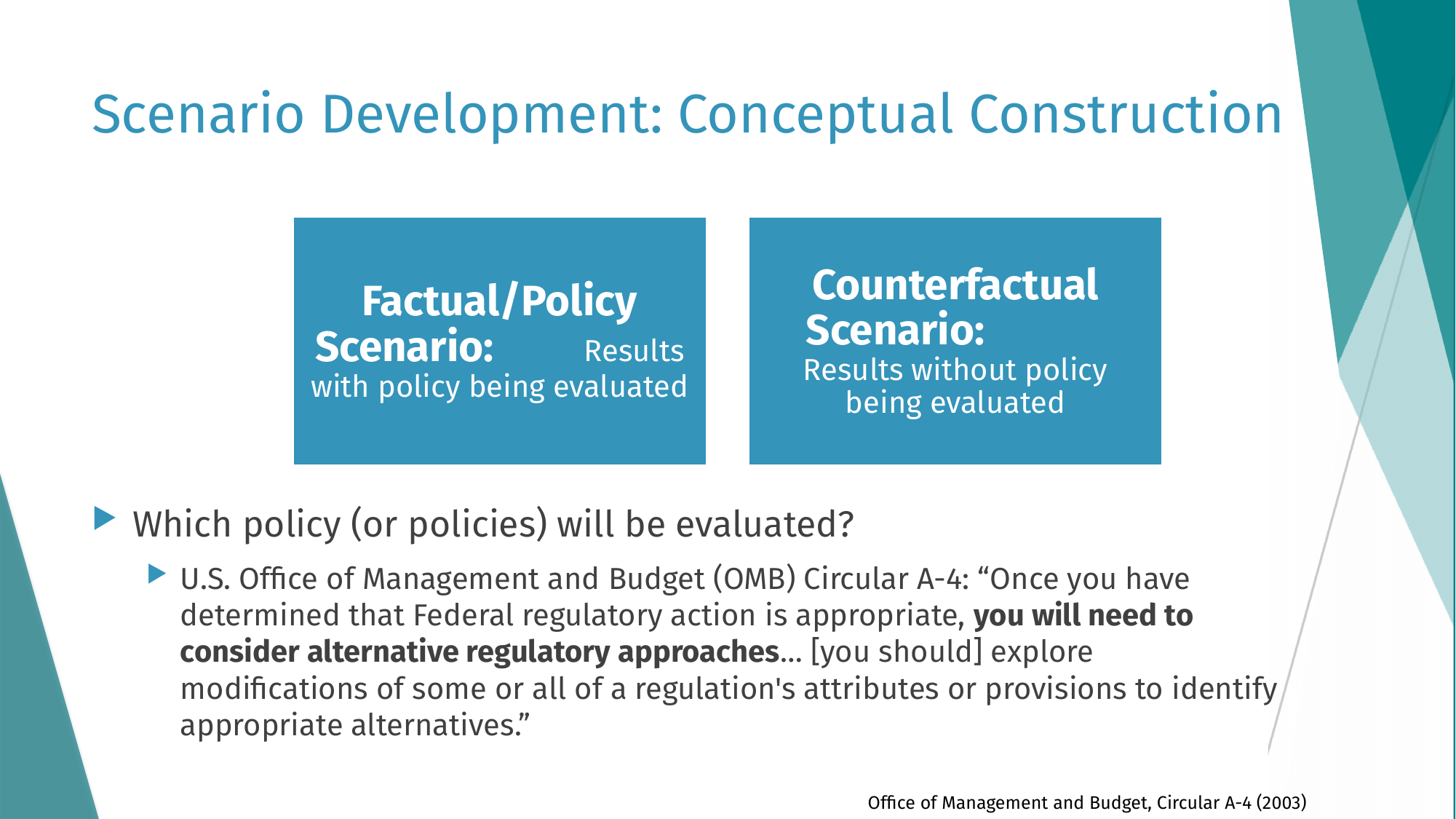

# Scenario Development: Conceptual Construction
Factual/Policy Scenario:         Results with policy being evaluated
Counterfactual Scenario:             Results without policy being evaluated
Which policy (or policies) will be evaluated?
U.S. Office of Management and Budget (OMB) Circular A-4: “Once you have determined that Federal regulatory action is appropriate, you will need to consider alternative regulatory approaches… [you should] explore modifications of some or all of a regulation's attributes or provisions to identify appropriate alternatives.”

Office of Management and Budget, Circular A-4 (2003)